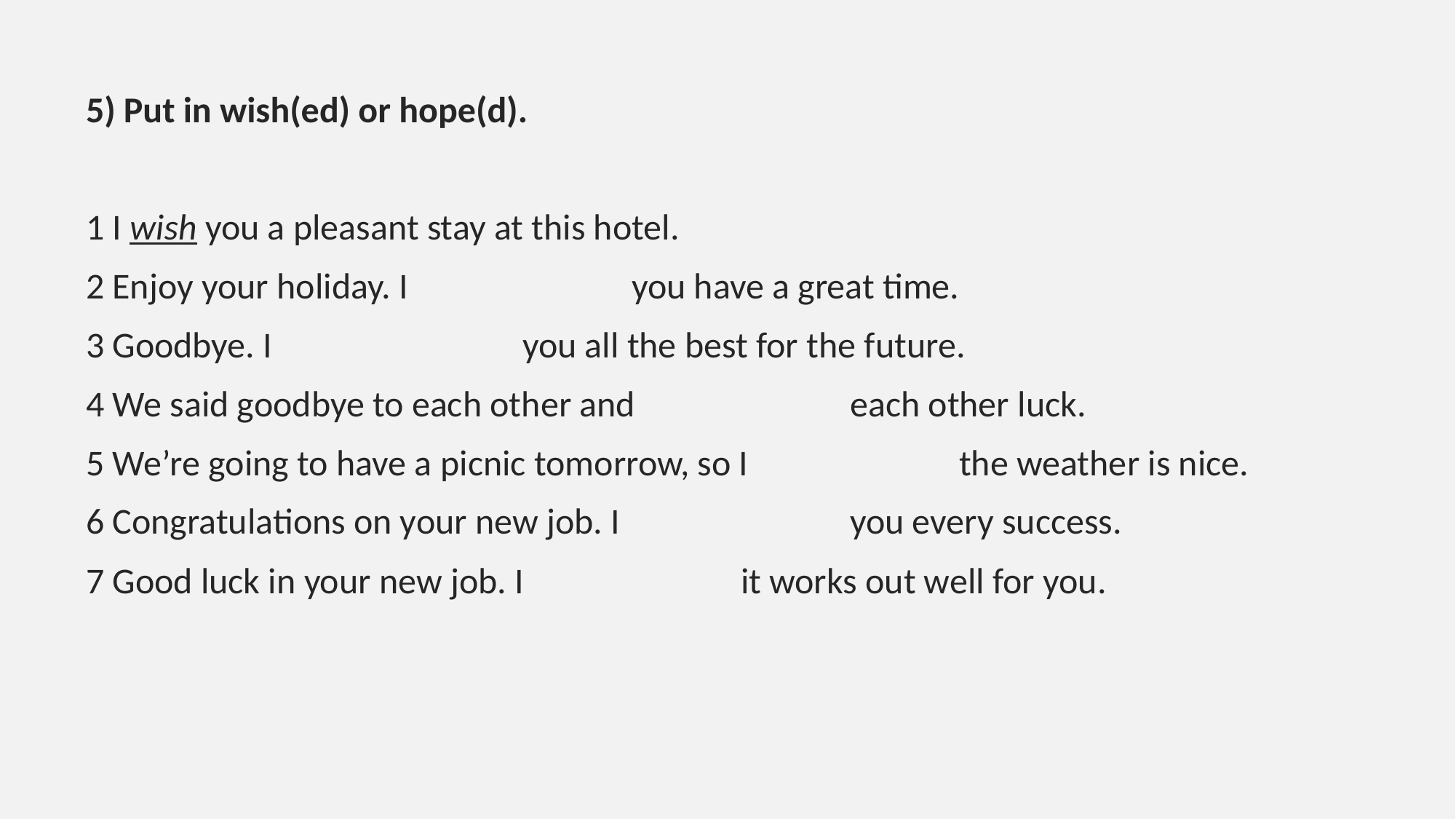

5) Put in wish(ed) or hope(d).

1 I wish you a pleasant stay at this hotel.
2 Enjoy your holiday. I			you have a great time.
3 Goodbye. I			you all the best for the future.
4 We said goodbye to each other and		each other luck.
5 We’re going to have a picnic tomorrow, so I		the weather is nice.
6 Congratulations on your new job. I			you every success.
7 Good luck in your new job. I		it works out well for you.